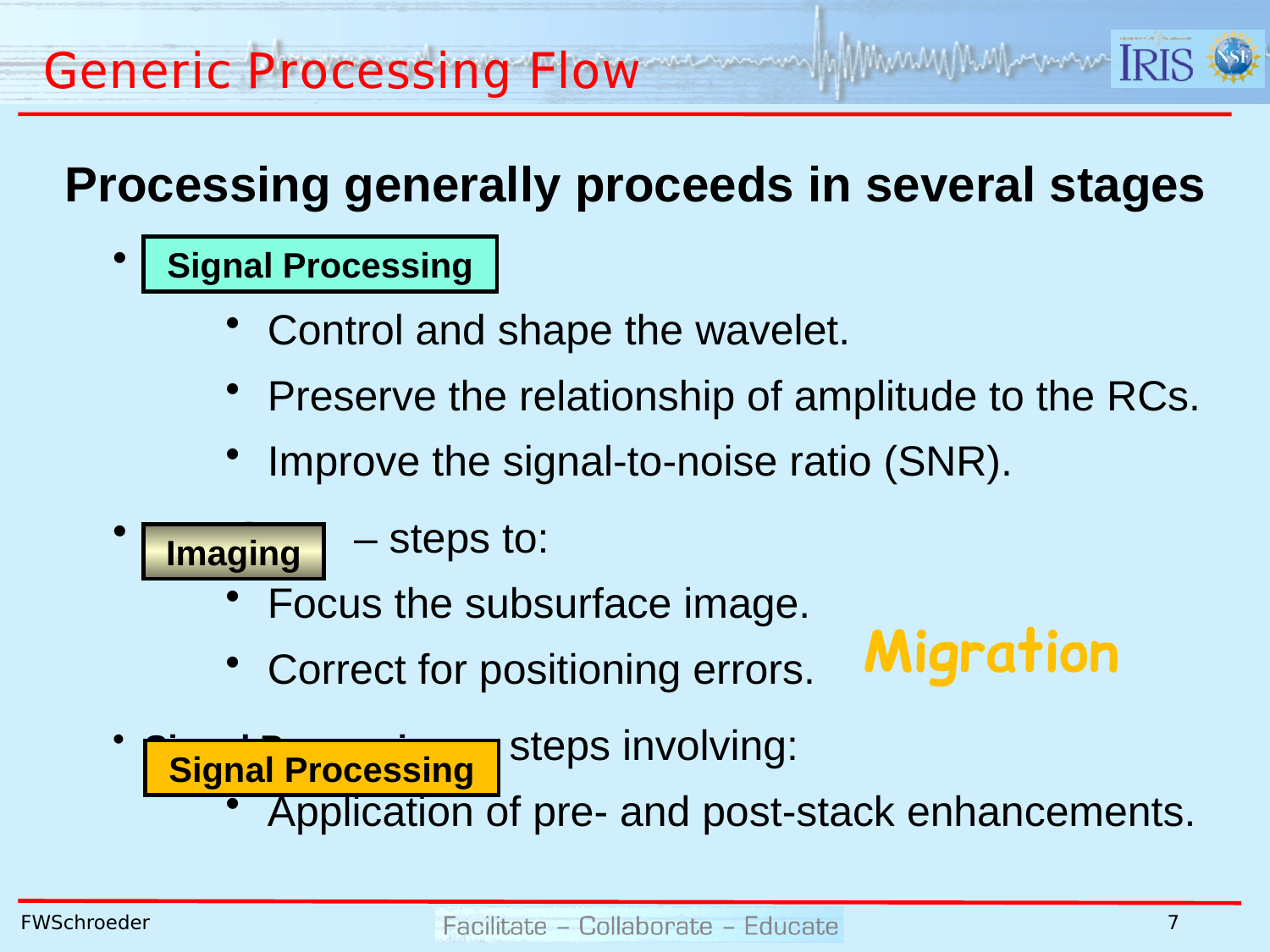

# Generic Processing Flow
Processing generally proceeds in several stages

Signal – steps to:
 Control and shape the wavelet.
 Preserve the relationship of amplitude to the RCs.
 Improve the signal-to-noise ratio (SNR).

Imaging    – steps to:
 Focus the subsurface image.
 Correct for positioning errors.

Signal Processing  – steps involving:
 Application of pre- and post-stack enhancements.
Signal Processing
Imaging
Migration
Signal Processing